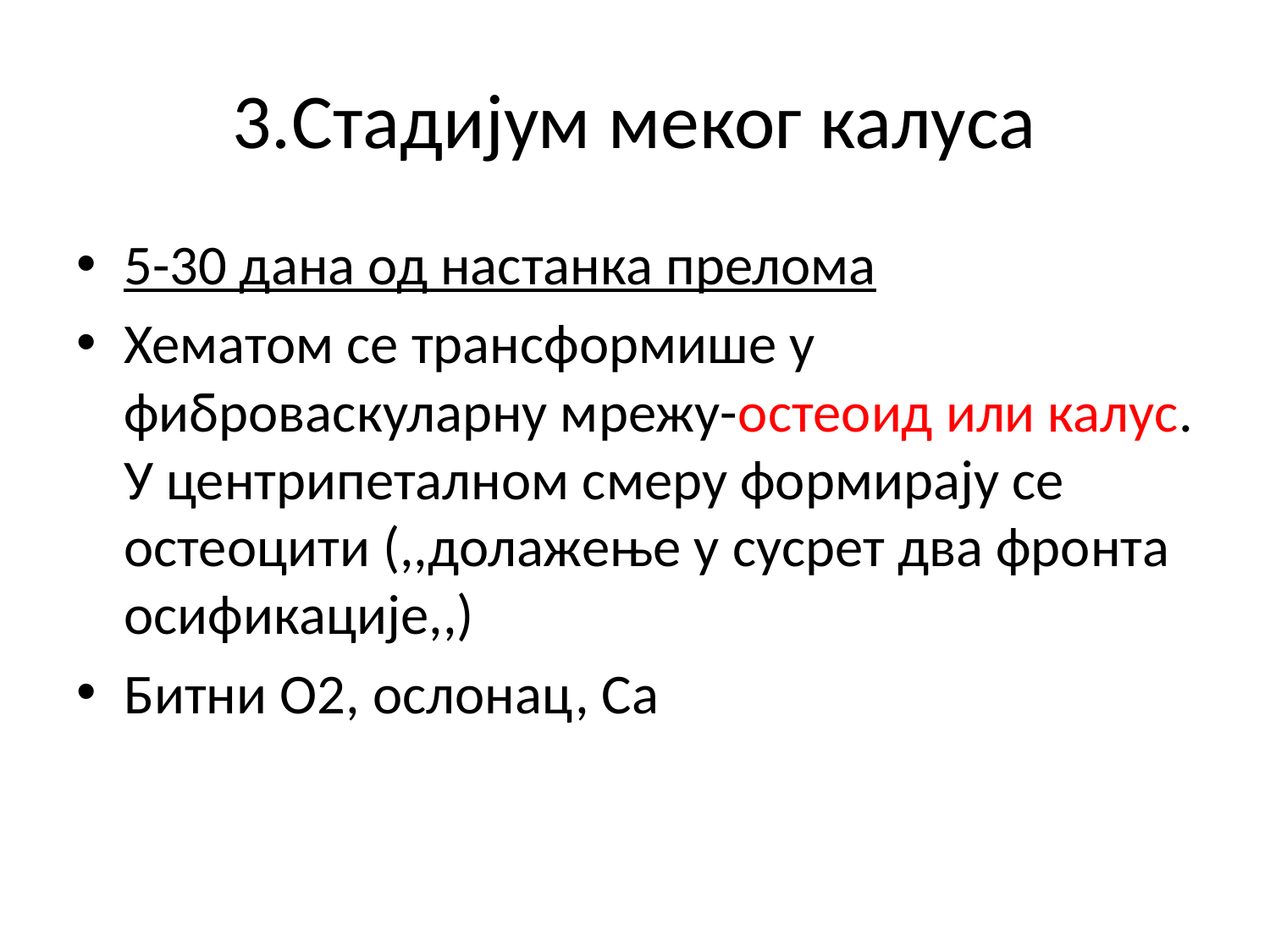

# 3.Стадијум меког калуса
5-30 дана од настанка прелома
Хематом се трансформише у фиброваскуларну мрежу-остеоид или калус. У центрипеталном смеру формирају се остеоцити (,,долажење у сусрет два фронта осификације,,)
Битни О2, ослонац, Са